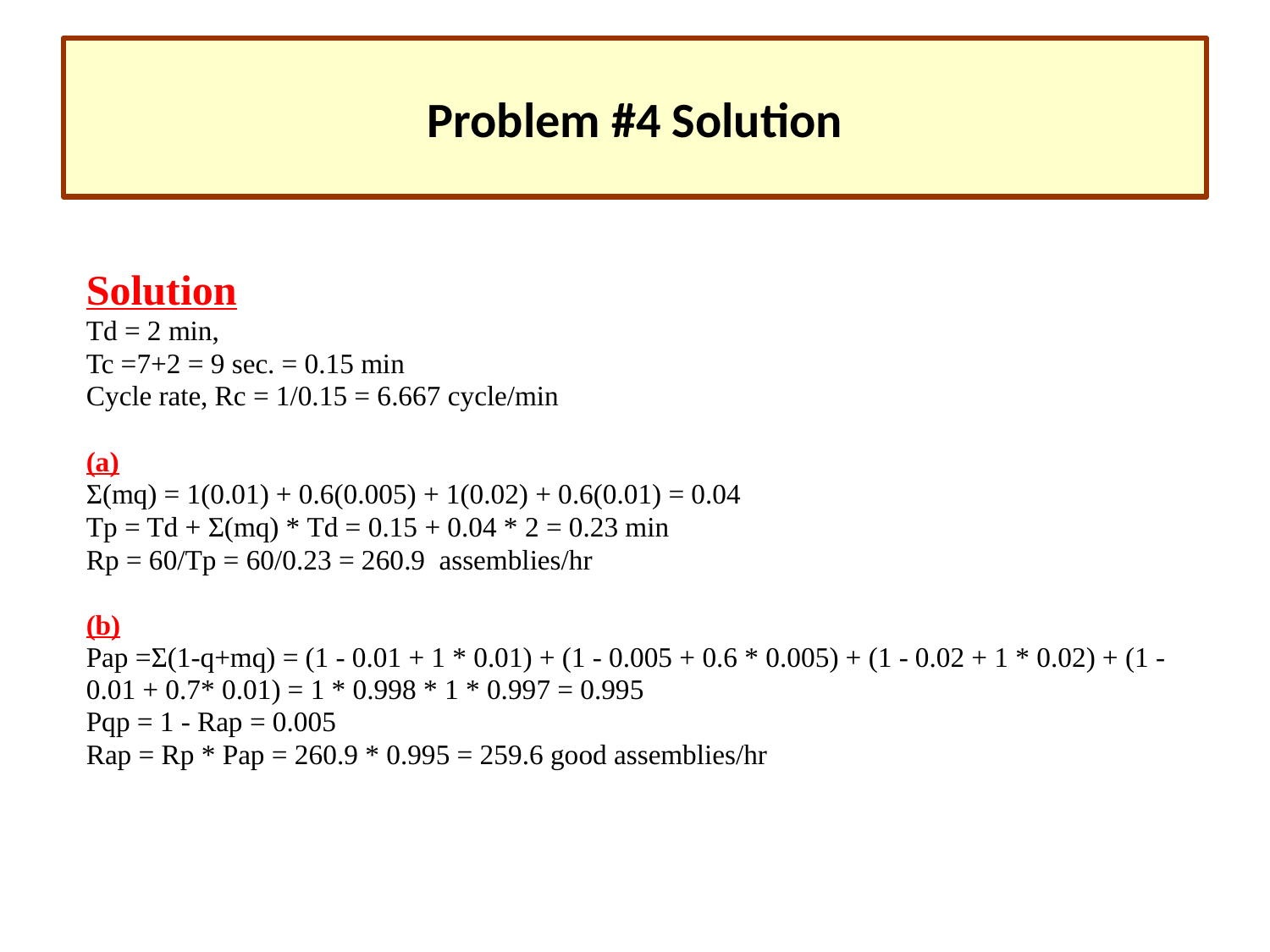

# Problem #4 Solution
| Solution |  |  |  |  |  |
| --- | --- | --- | --- | --- | --- |
| Td = 2 min, |  |  |  |  |  |
| Tc =7+2 = 9 sec. = 0.15 min |  |  |  |  |  |
| Cycle rate, Rc = 1/0.15 = 6.667 cycle/min |  |  |  |  |  |
|  |  |  |  |  |  |
| (a) |  |  |  |  |  |
| Σ(mq) = 1(0.01) + 0.6(0.005) + 1(0.02) + 0.6(0.01) = 0.04 |  |  |  |  |  |
| Tp = Td + Σ(mq) \* Td = 0.15 + 0.04 \* 2 = 0.23 min |  |  |  |  |  |
| Rp = 60/Tp = 60/0.23 = 260.9 assemblies/hr |  |  |  |  |  |
|  |  |  |  |  |  |
| (b) |  |  |  |  |  |
| Pap =Σ(1-q+mq) = (1 - 0.01 + 1 \* 0.01) + (1 - 0.005 + 0.6 \* 0.005) + (1 - 0.02 + 1 \* 0.02) + (1 - 0.01 + 0.7\* 0.01) = 1 \* 0.998 \* 1 \* 0.997 = 0.995 |  |  |  |  |  |
| Pqp = 1 - Rap = 0.005 |  |  |  |  |  |
| Rap = Rp \* Pap = 260.9 \* 0.995 = 259.6 good assemblies/hr |  |  |  |  |  |
|  |  |  |  |  |  |